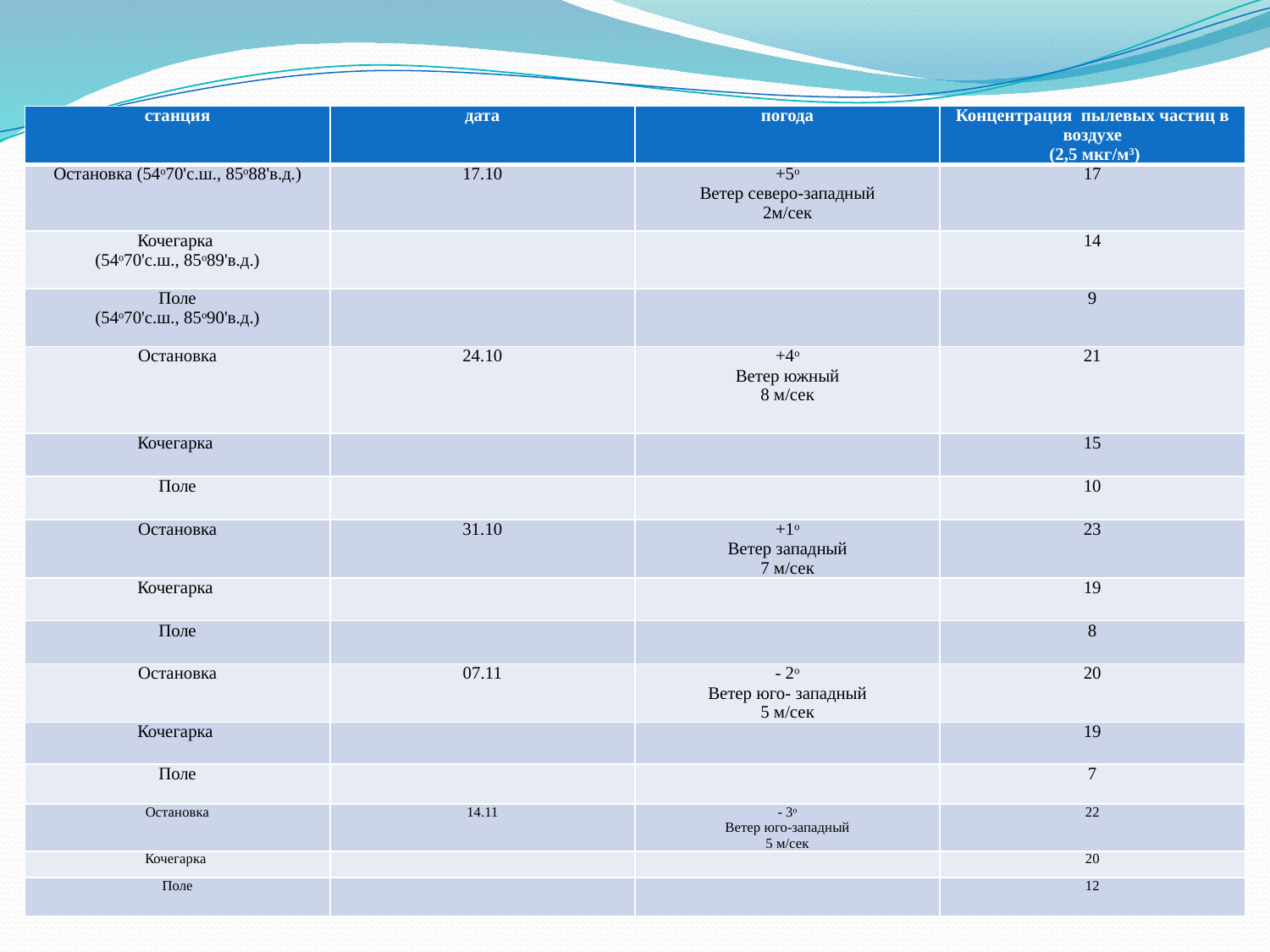

#
| станция | дата | погода | Концентрация пылевых частиц в воздухе (2,5 мкг/м3) |
| --- | --- | --- | --- |
| Остановка (54ᵒ70'с.ш., 85ᵒ88'в.д.) | 17.10 | +5ᵒ Ветер северо-западный 2м/сек | 17 |
| Кочегарка (54ᵒ70'с.ш., 85ᵒ89'в.д.) |  |  | 14 |
| Поле (54ᵒ70'с.ш., 85ᵒ90'в.д.) |  |  | 9 |
| Остановка | 24.10 | +4ᵒ Ветер южный 8 м/сек | 21 |
| Кочегарка |  |  | 15 |
| Поле |  |  | 10 |
| Остановка | 31.10 | +1ᵒ Ветер западный 7 м/сек | 23 |
| Кочегарка |  |  | 19 |
| Поле |  |  | 8 |
| Остановка | 07.11 | - 2ᵒ Ветер юго- западный 5 м/сек | 20 |
| Кочегарка |  |  | 19 |
| Поле |  |  | 7 |
| Остановка | 14.11 | - 3ᵒ Ветер юго-западный 5 м/сек | 22 |
| Кочегарка |  |  | 20 |
| Поле |  |  | 12 |